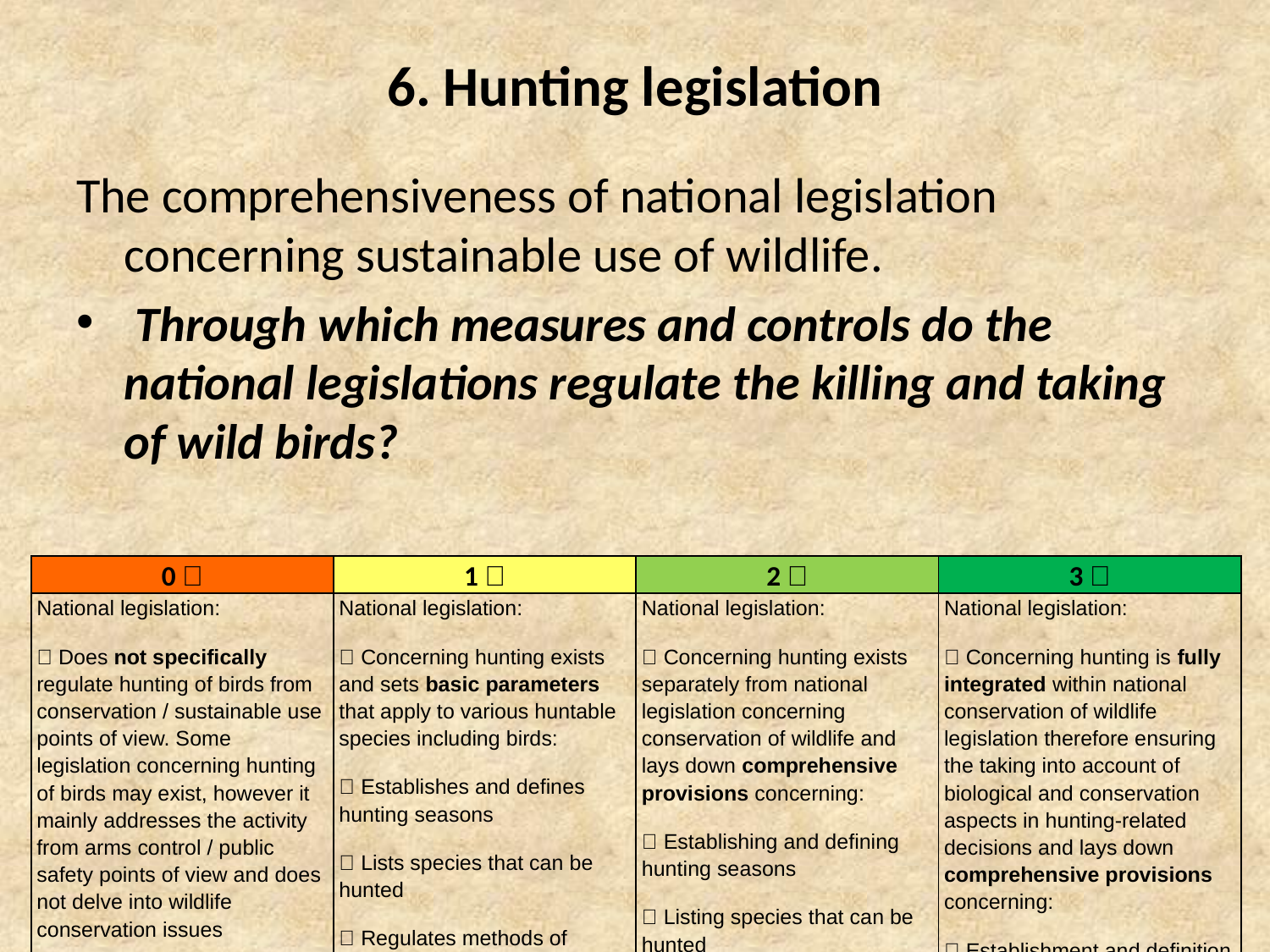

# 6. Hunting legislation
The comprehensiveness of national legislation concerning sustainable use of wildlife.
 Through which measures and controls do the national legislations regulate the killing and taking of wild birds?

| 0 􀜆 | 1 􀜆 | 2 􀜆 | 3 􀜆 |
| --- | --- | --- | --- |
| National legislation: 􀜆 Does not specifically regulate hunting of birds from conservation / sustainable use points of view. Some legislation concerning hunting of birds may exist, however it mainly addresses the activity from arms control / public safety points of view and does not delve into wildlife conservation issues | National legislation: 􀜆 Concerning hunting exists and sets basic parameters that apply to various huntable species including birds: 􀜆 Establishes and defines hunting seasons 􀜆 Lists species that can be hunted 􀜆 Regulates methods of hunting | National legislation: 􀜆 Concerning hunting exists separately from national legislation concerning conservation of wildlife and lays down comprehensive provisions concerning: 􀜆 Establishing and defining hunting seasons 􀜆 Listing species that can be hunted 􀜆 Defining hunting areas. 􀜆 Regulating and defining which methods are allowed for hunting 􀜆 Providing for effective licensing mechanism and criteria for obtaining a hunting licence 􀜆 Establishing bag limits and quotas for huntable species 􀜆 Providing for basic hunting bag reporting requirements 􀜆 Controls related to implementation | National legislation: 􀜆 Concerning hunting is fully integrated within national conservation of wildlife legislation therefore ensuring the taking into account of biological and conservation aspects in hunting-related decisions and lays down comprehensive provisions concerning: 􀜆 Establishment and definition of hunting seasons 􀜆 Listing species that can be hunted 􀜆 Definition of hunting areas 􀜆 Regulation and definition of which methods are allowed for hunting 􀜆 Provision for appropriate licensing mechanism and criteria for obtaining a hunting license, including requirements for compulsory examination of hunting license applicants 􀜆 Establishment of bag limits and quotas for huntable species on the basis of biological and conservation considerations 􀜆 Provision for the timely collection of hunting bag data and reporting mechanisms 􀜆 Controls related to implementation, including enforcement (for instance providing enforcement powers to game wardens, park rangers, hunting marshals etc) |